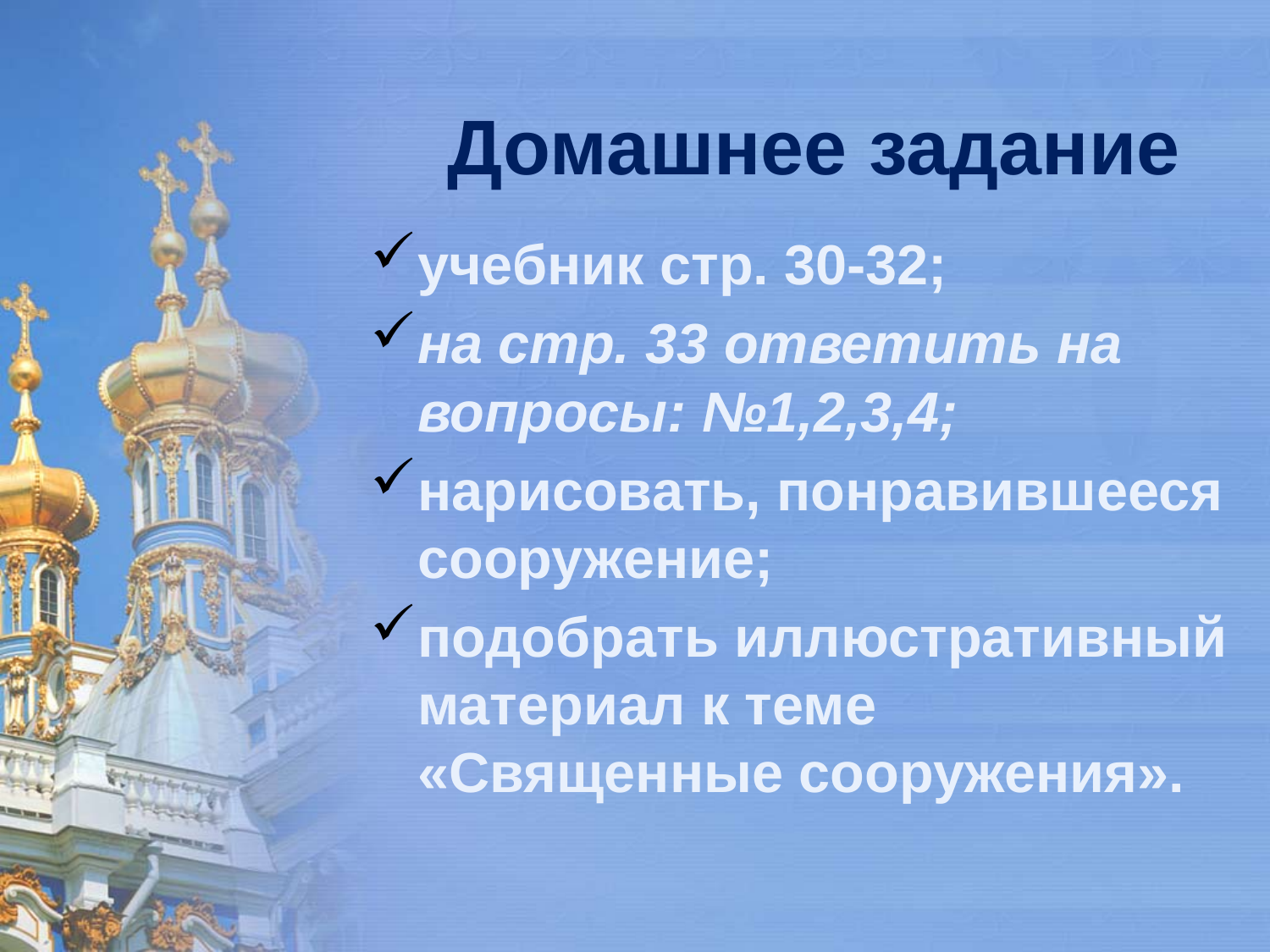

# Домашнее задание
учебник стр. 30-32;
на стр. 33 ответить на вопросы: №1,2,3,4;
нарисовать, понравившееся сооружение;
подобрать иллюстративный материал к теме «Священные сооружения».